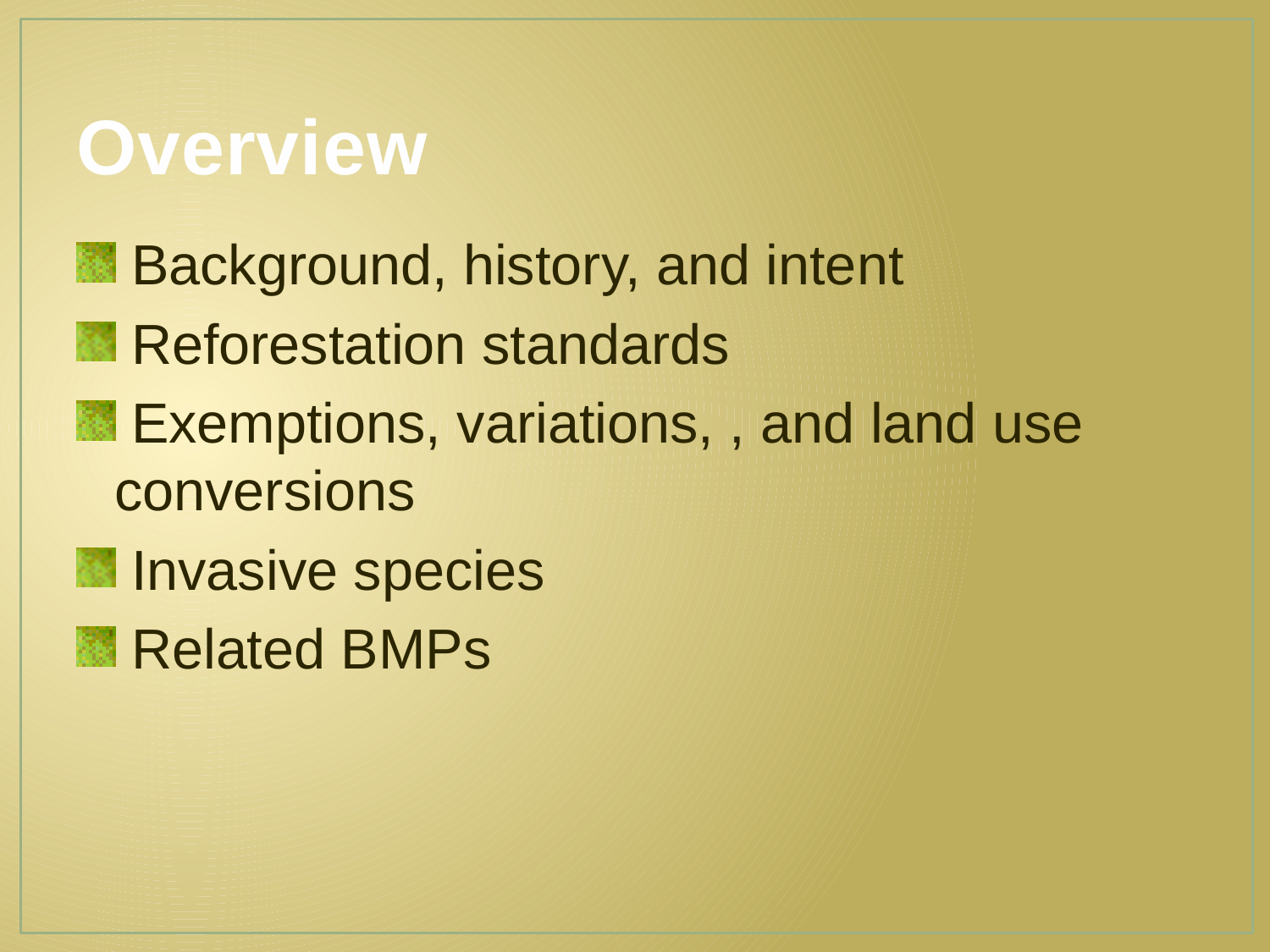

# Overview
 Background, history, and intent
 Reforestation standards
 Exemptions, variations, , and land use conversions
 Invasive species
 Related BMPs